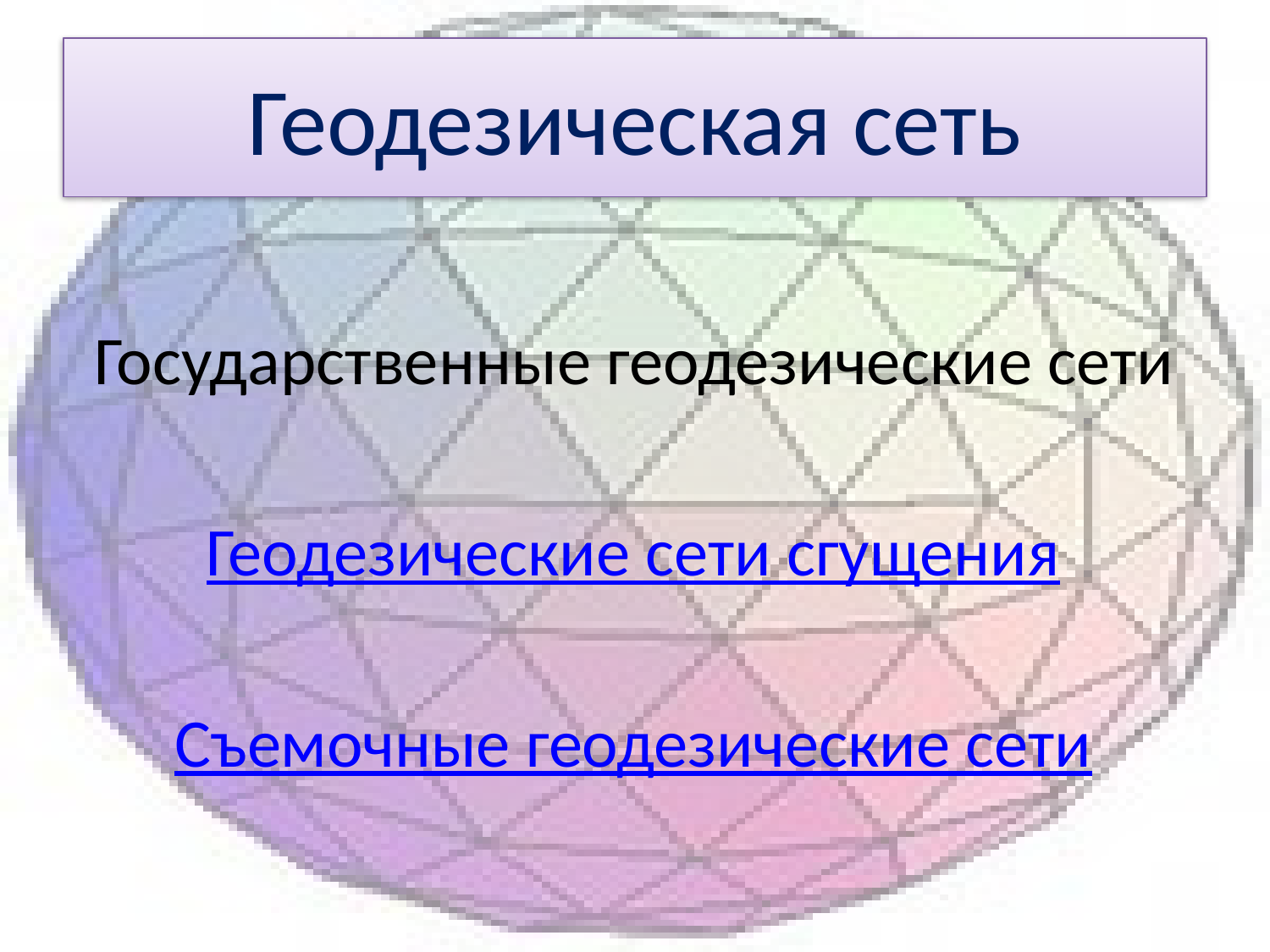

# Геодезическая сеть

Государственные геодезические сети

Геодезические сети сгущения

Съемочные геодезические сети